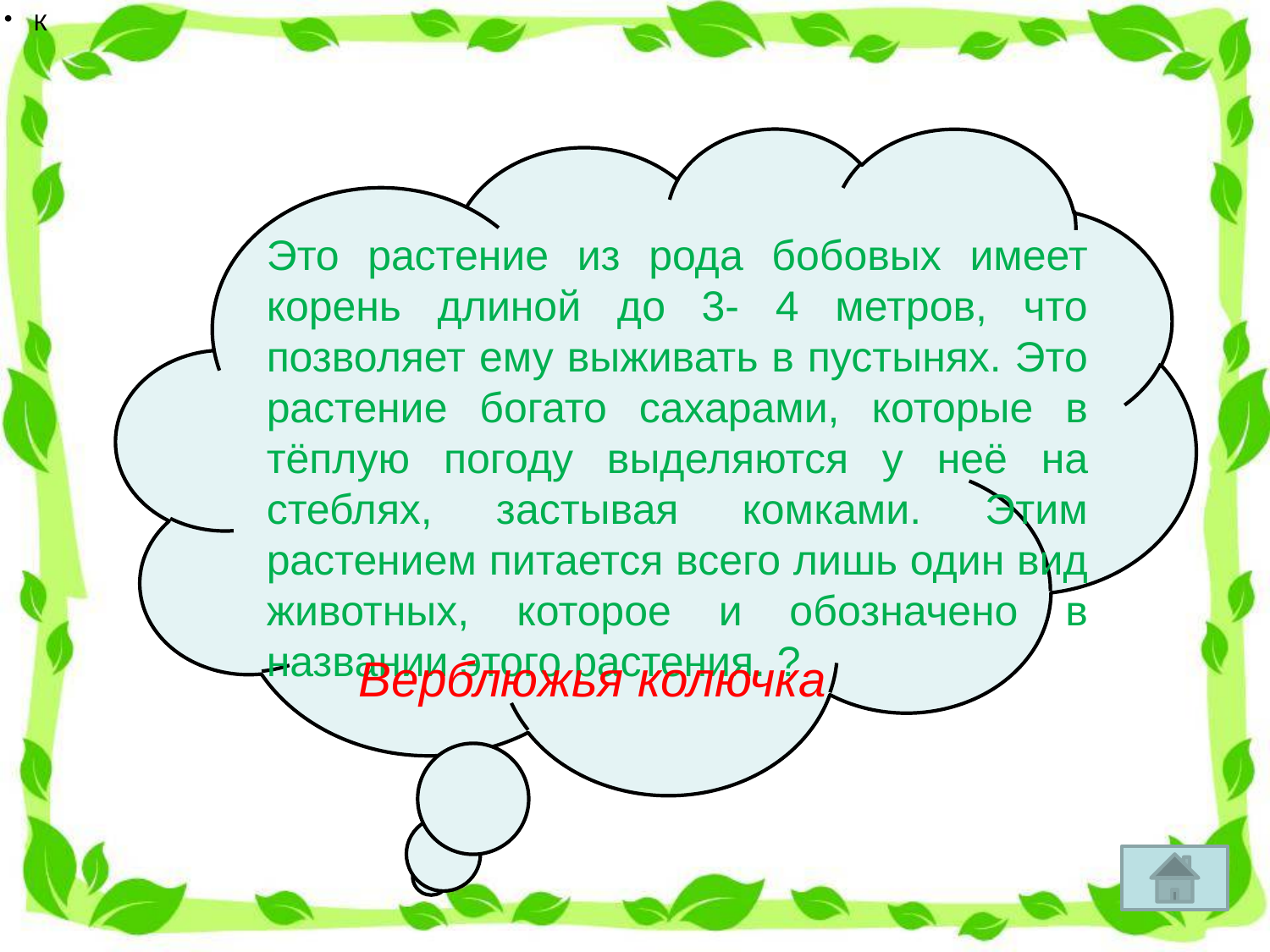

К

Это растение из рода бобовых имеет корень длиной до 3- 4 метров, что позволяет ему выживать в пустынях. Это растение богато сахарами, которые в тёплую погоду выделяются у неё на стеблях, застывая комками. Этим растением питается всего лишь один вид животных, которое и обозначено в названии этого растения. ?

Верблюжья колючка